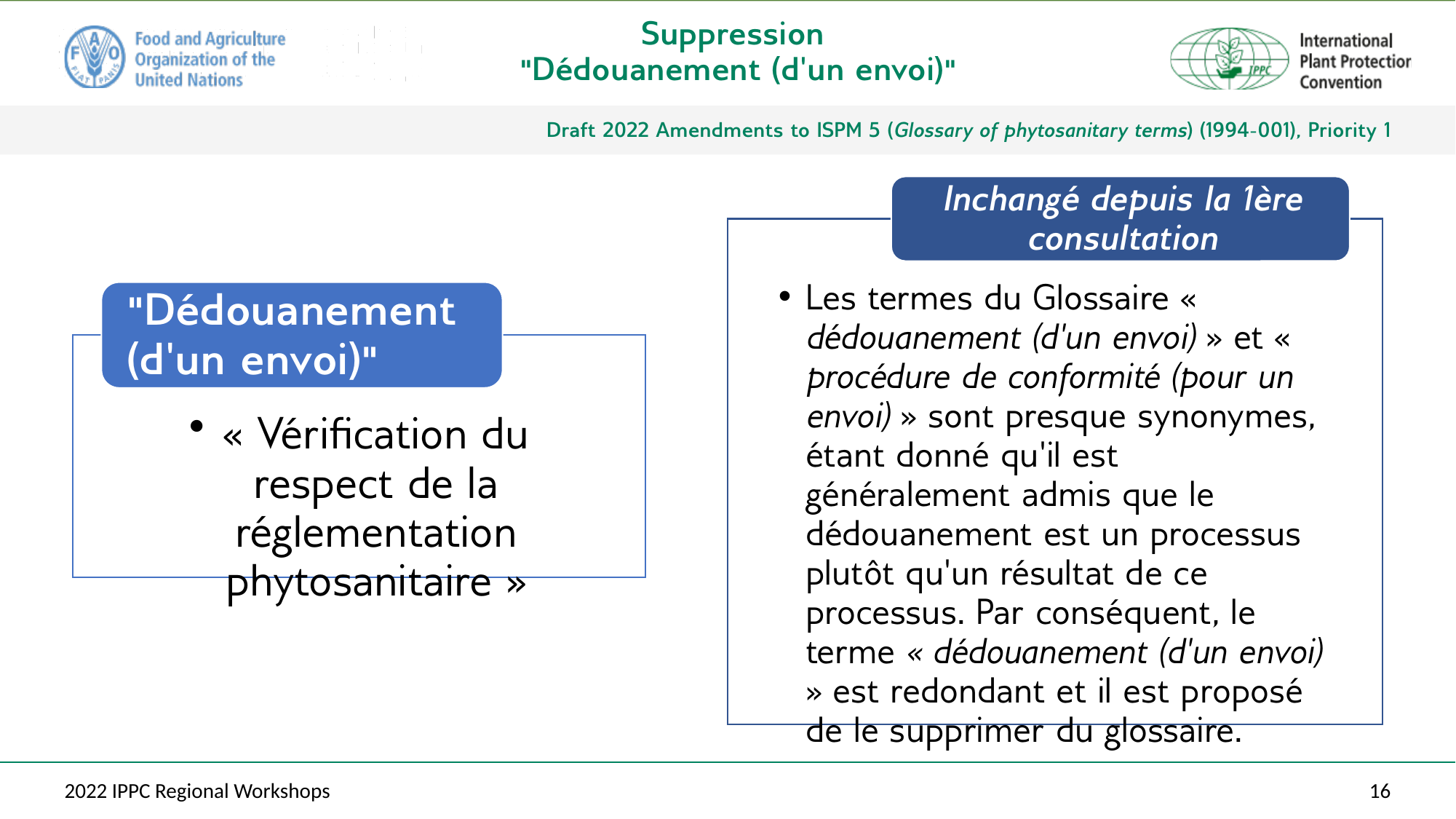

# Suppression "Dédouanement (d'un envoi)"
« Vérification du respect de la réglementation phytosanitaire »
"Dédouanement (d'un envoi)"
Les termes du Glossaire « dédouanement (d'un envoi) » et « procédure de conformité (pour un envoi) » sont presque synonymes, étant donné qu'il est généralement admis que le dédouanement est un processus plutôt qu'un résultat de ce processus. Par conséquent, le terme « dédouanement (d'un envoi) » est redondant et il est proposé de le supprimer du glossaire.
Inchangé depuis la 1ère consultation